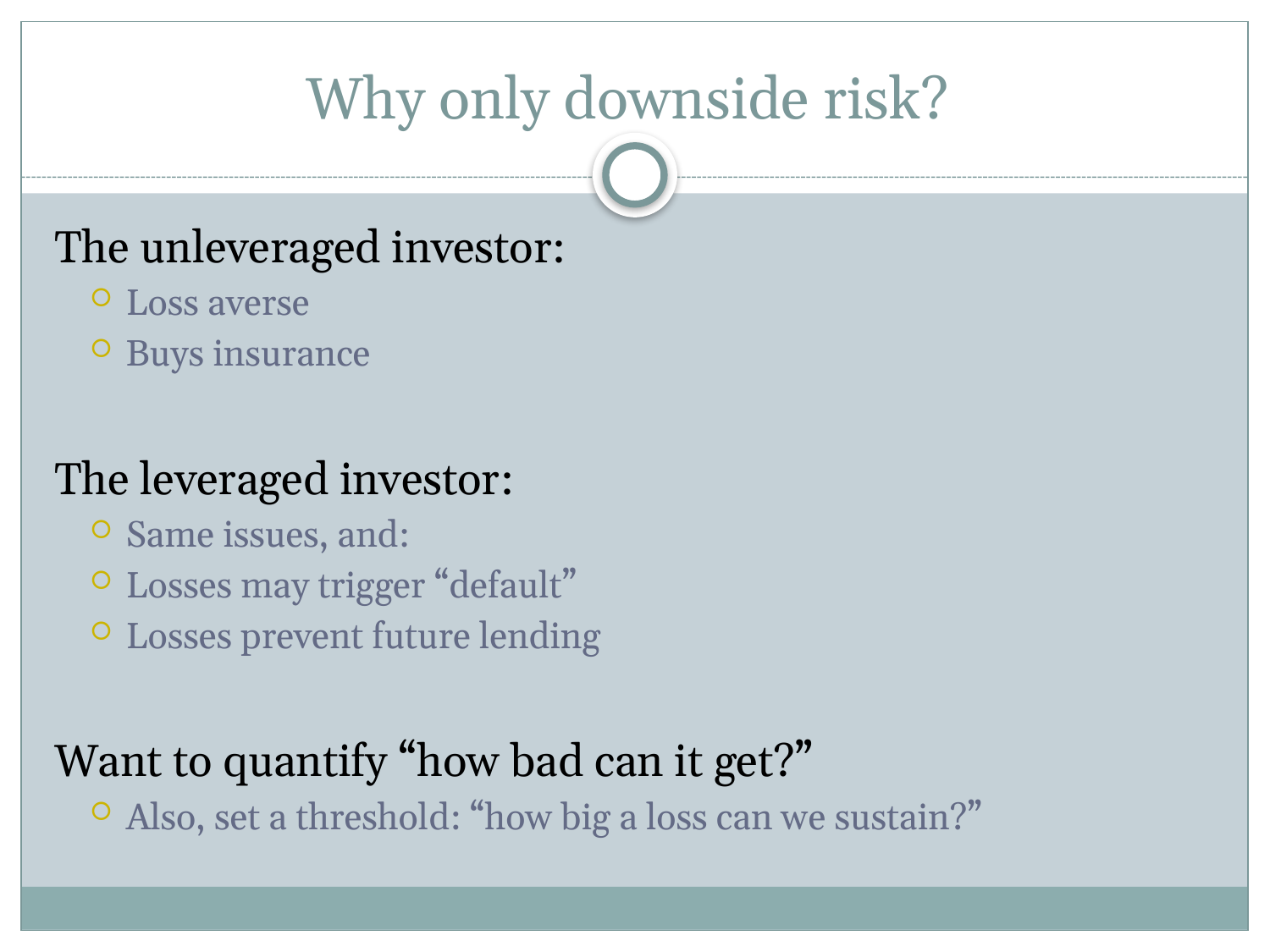

# Why only downside risk?
The unleveraged investor:
Loss averse
Buys insurance

The leveraged investor:
Same issues, and:
Losses may trigger “default”
Losses prevent future lending

Want to quantify “how bad can it get?”
Also, set a threshold: “how big a loss can we sustain?”